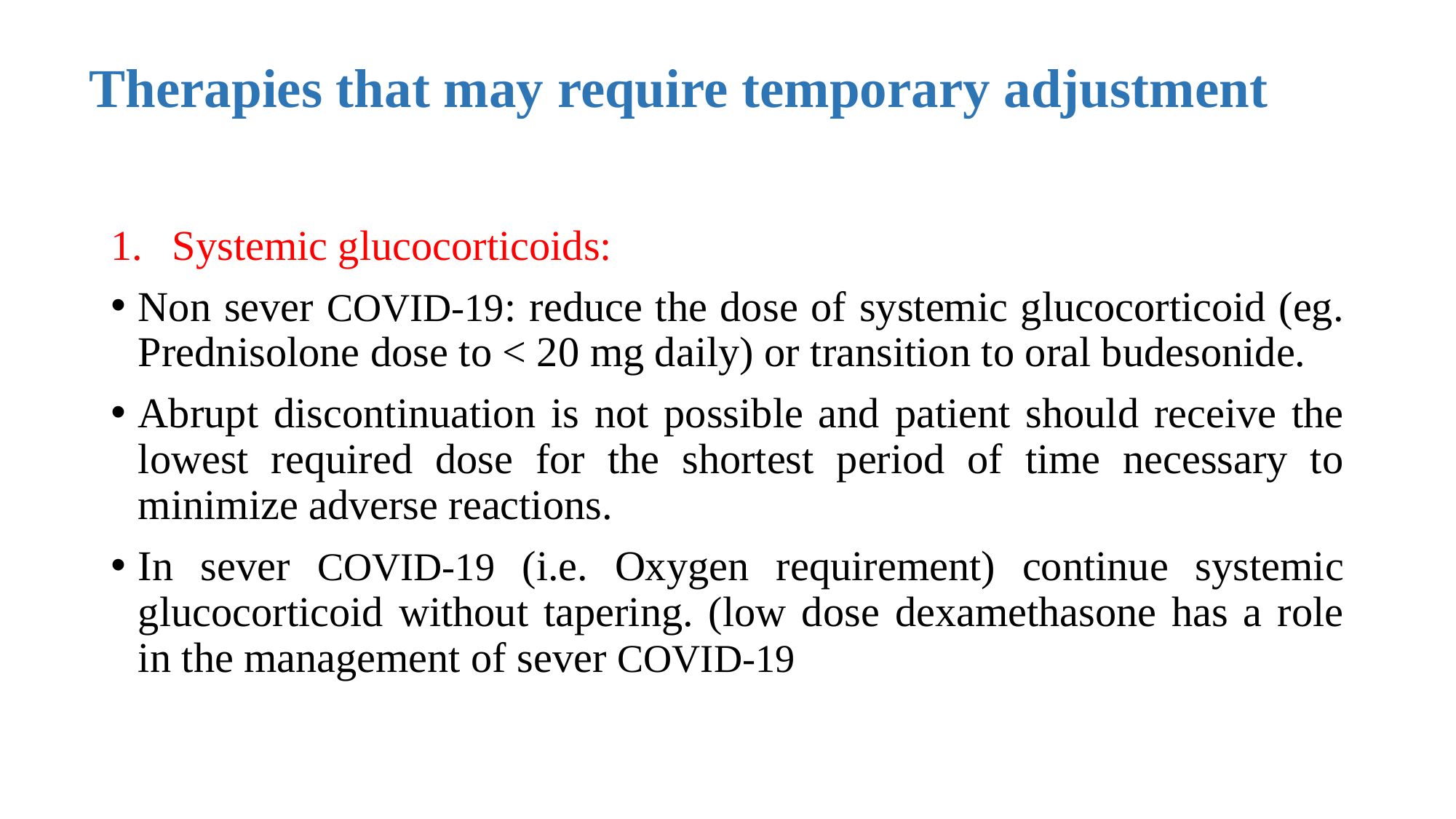

# Therapies that may require temporary adjustment
Systemic glucocorticoids:
Non sever COVID-19: reduce the dose of systemic glucocorticoid (eg. Prednisolone dose to < 20 mg daily) or transition to oral budesonide.
Abrupt discontinuation is not possible and patient should receive the lowest required dose for the shortest period of time necessary to minimize adverse reactions.
In sever COVID-19 (i.e. Oxygen requirement) continue systemic glucocorticoid without tapering. (low dose dexamethasone has a role in the management of sever COVID-19